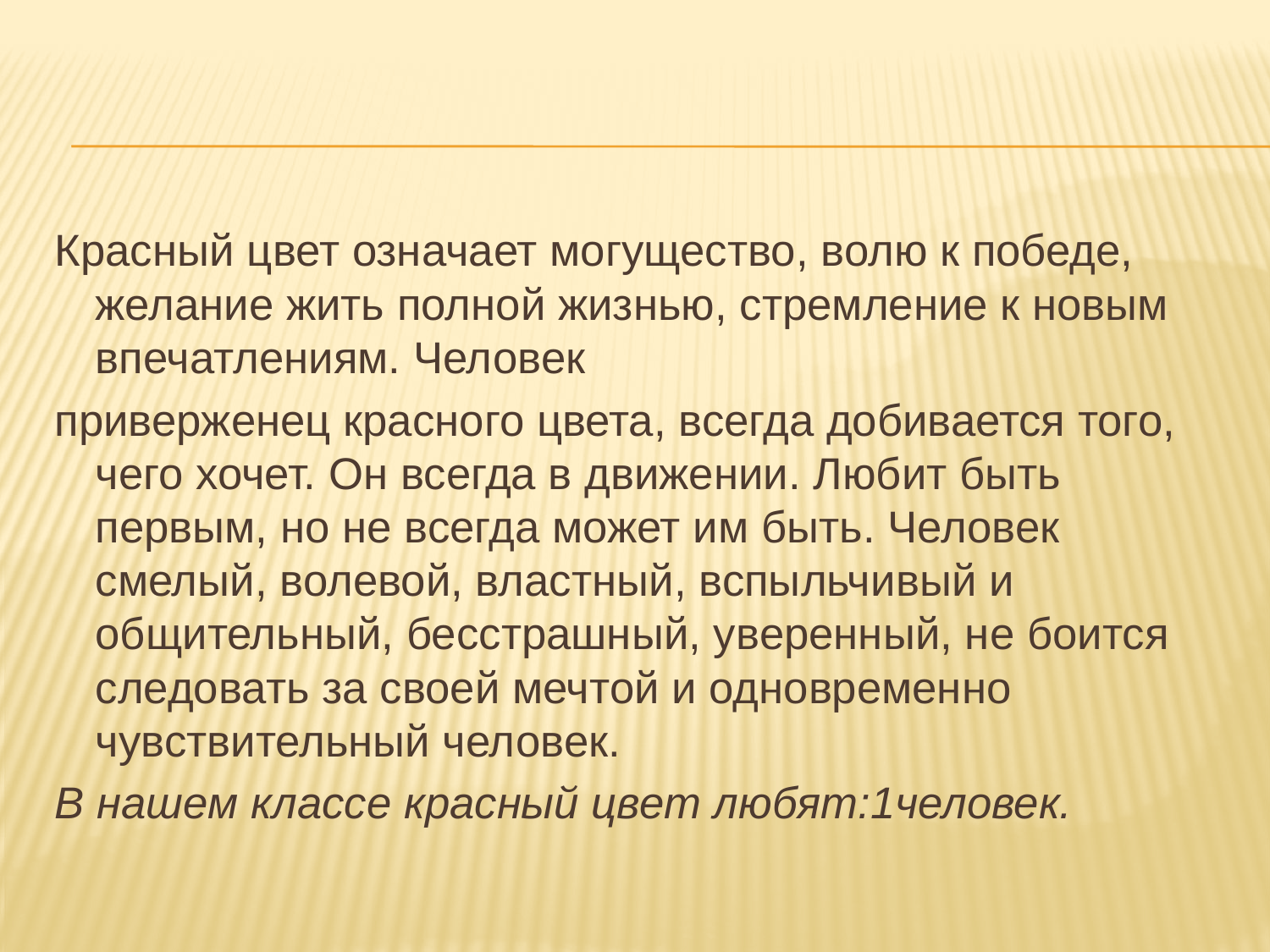

#
Красный цвет означает могущество, волю к победе, желание жить полной жизнью, стремление к новым  впечатлениям. Человек
приверженец красного цвета, всегда добивается того, чего хочет. Он всегда в движении. Любит быть первым, но не всегда может им быть. Человек смелый, волевой, властный, вспыльчи­вый и общительный, бесстрашный, уверенный, не боится следовать за своей мечтой и одновременно чувствительный человек.
В нашем классе красный цвет любят:1человек.